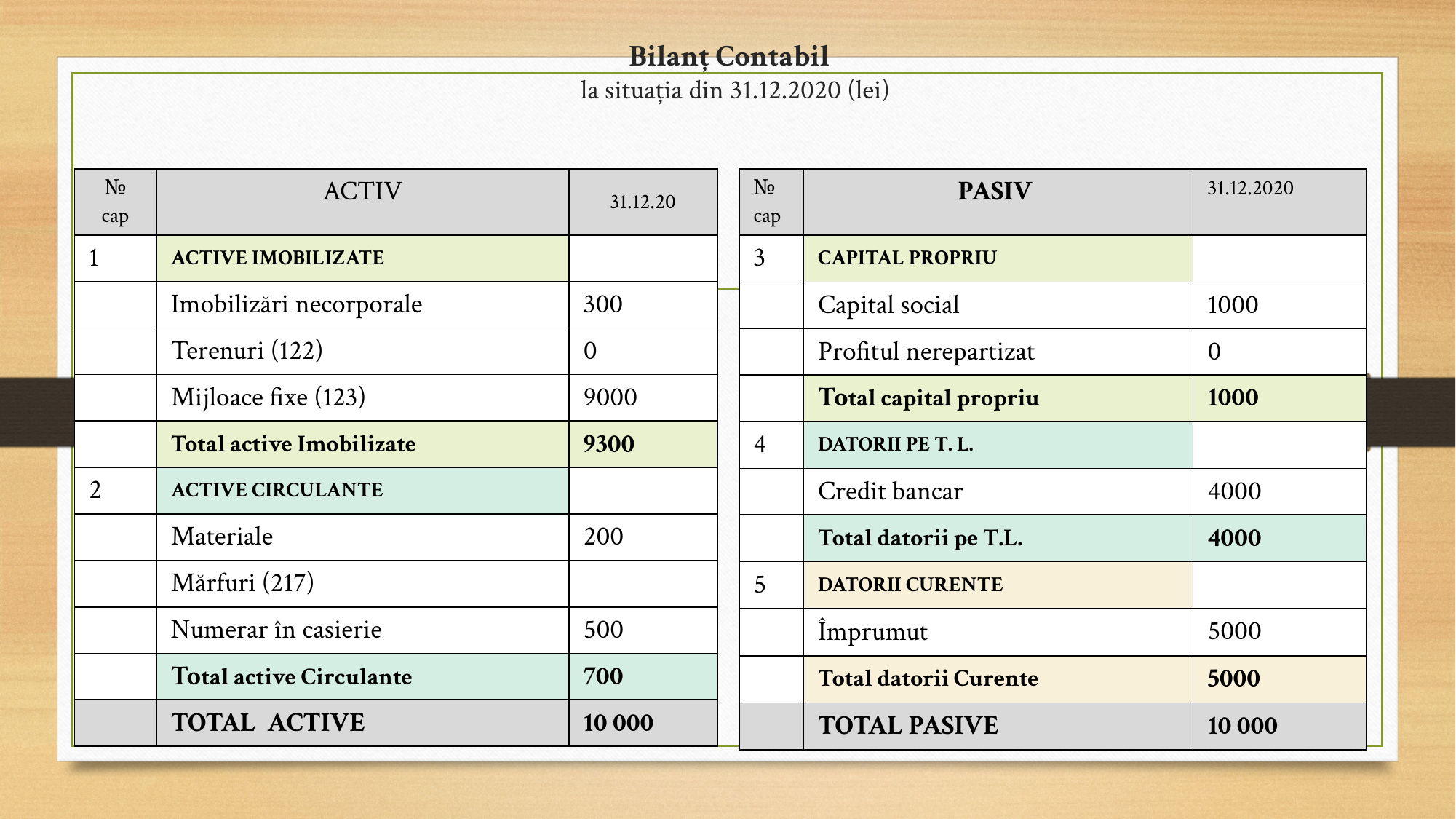

# Bilanț Contabil la situația din 31.12.2020 (lei)
| № cap | ACTIV | 31.12.20 |
| --- | --- | --- |
| 1 | ACTIVE IMOBILIZATE |  |
|  | Imobilizări necorporale | 300 |
|  | Terenuri (122) | 0 |
|  | Mijloace fixe (123) | 9000 |
|  | Total active Imobilizate | 9300 |
| 2 | ACTIVE CIRCULANTE |  |
|  | Materiale | 200 |
|  | Mărfuri (217) |  |
|  | Numerar în casierie | 500 |
|  | Total active Circulante | 700 |
|  | TOTAL ACTIVE | 10 000 |
| № cap | PASIV | 31.12.2020 |
| --- | --- | --- |
| 3 | CAPITAL PROPRIU |  |
|  | Capital social | 1000 |
|  | Profitul nerepartizat | 0 |
|  | Total capital propriu | 1000 |
| 4 | DATORII PE T. L. |  |
|  | Credit bancar | 4000 |
|  | Total datorii pe T.L. | 4000 |
| 5 | DATORII CURENTE |  |
|  | Împrumut | 5000 |
|  | Total datorii Curente | 5000 |
|  | TOTAL PASIVE | 10 000 |